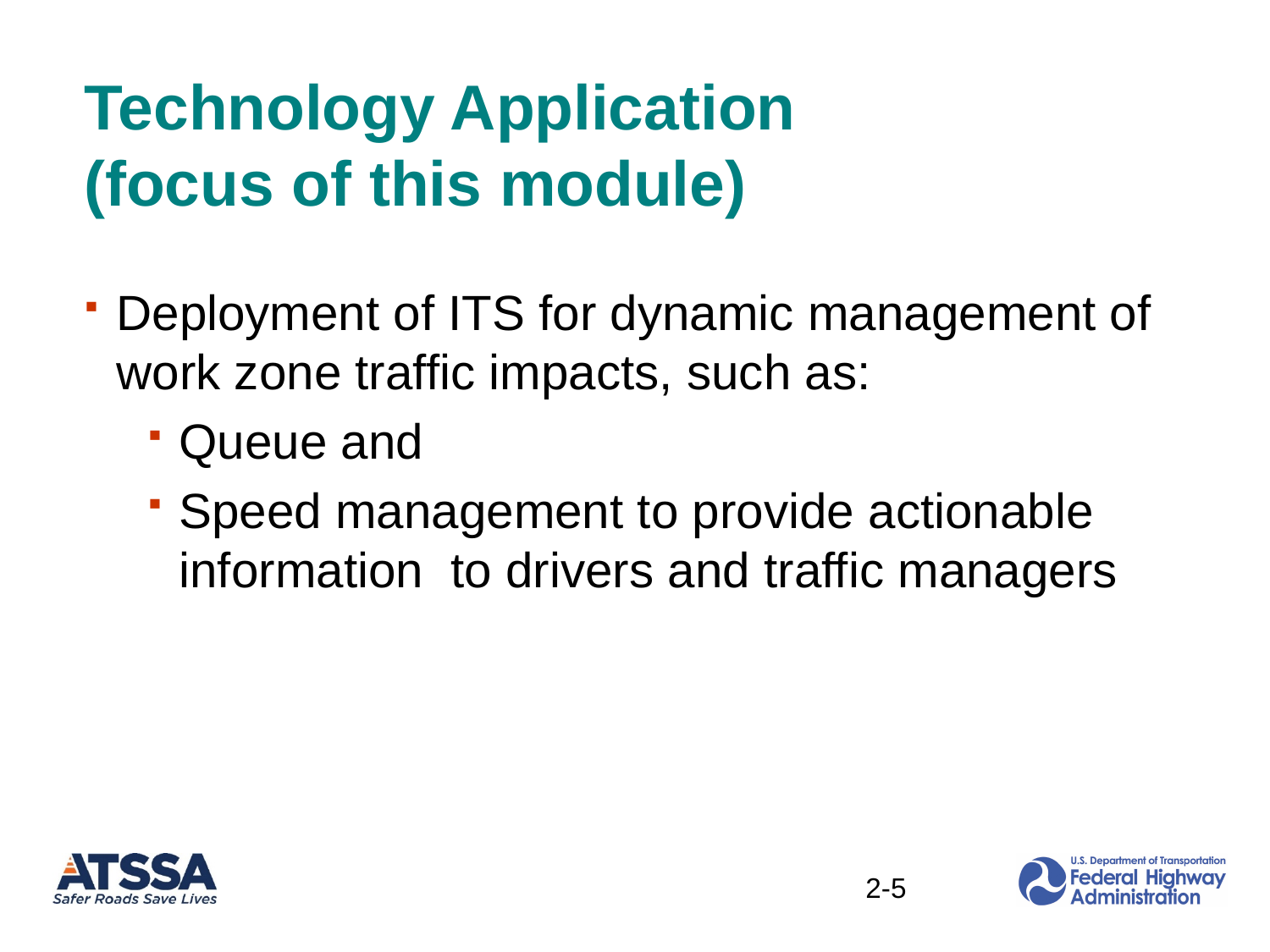

# Technology Application (focus of this module)
Deployment of ITS for dynamic management of work zone traffic impacts, such as:
Queue and
Speed management to provide actionable information  to drivers and traffic managers